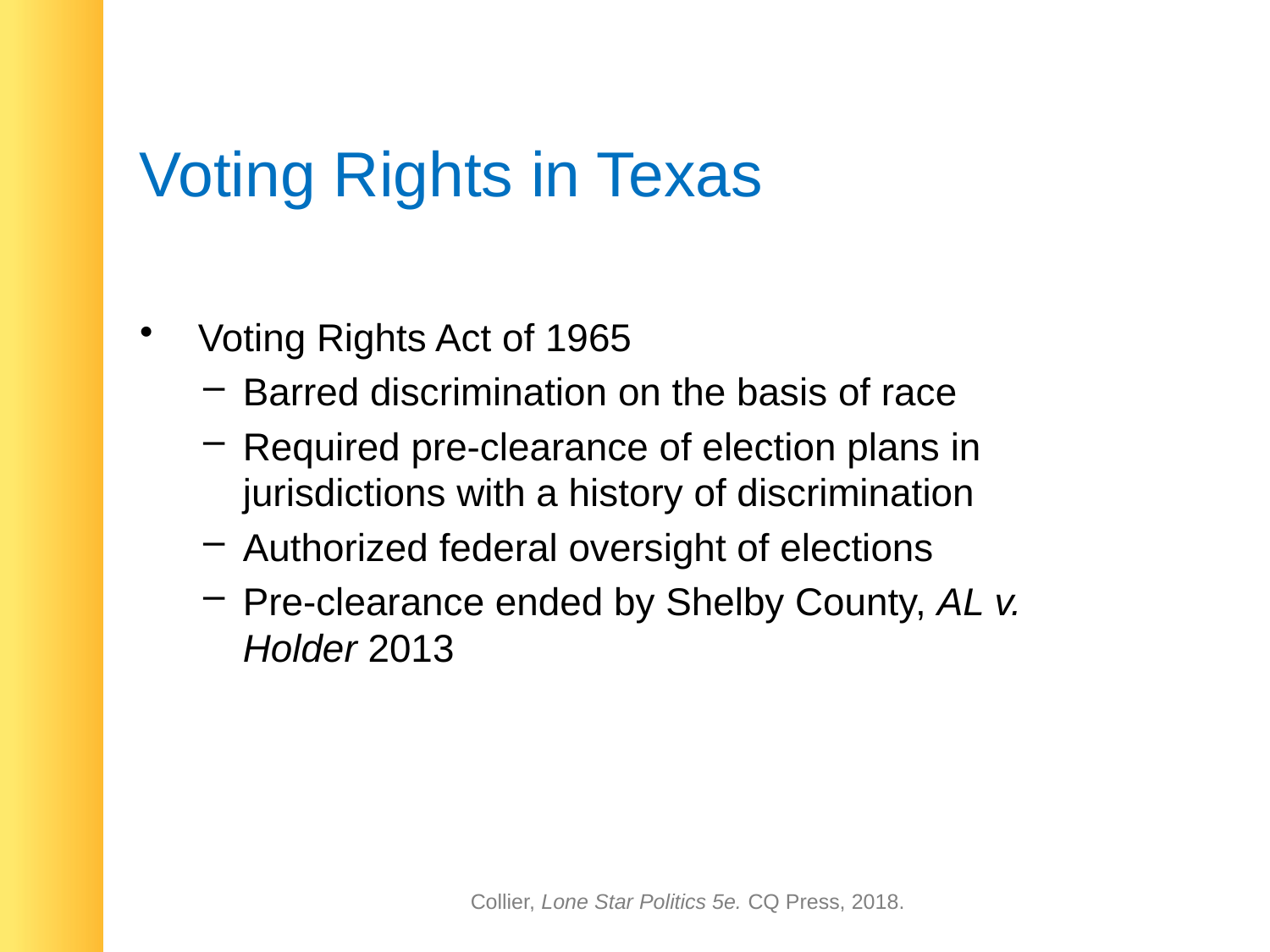

# Voting Rights in Texas
 Voting Rights Act of 1965
Barred discrimination on the basis of race
Required pre-clearance of election plans in jurisdictions with a history of discrimination
Authorized federal oversight of elections
Pre-clearance ended by Shelby County, AL v. Holder 2013
Collier, Lone Star Politics 5e. CQ Press, 2018.